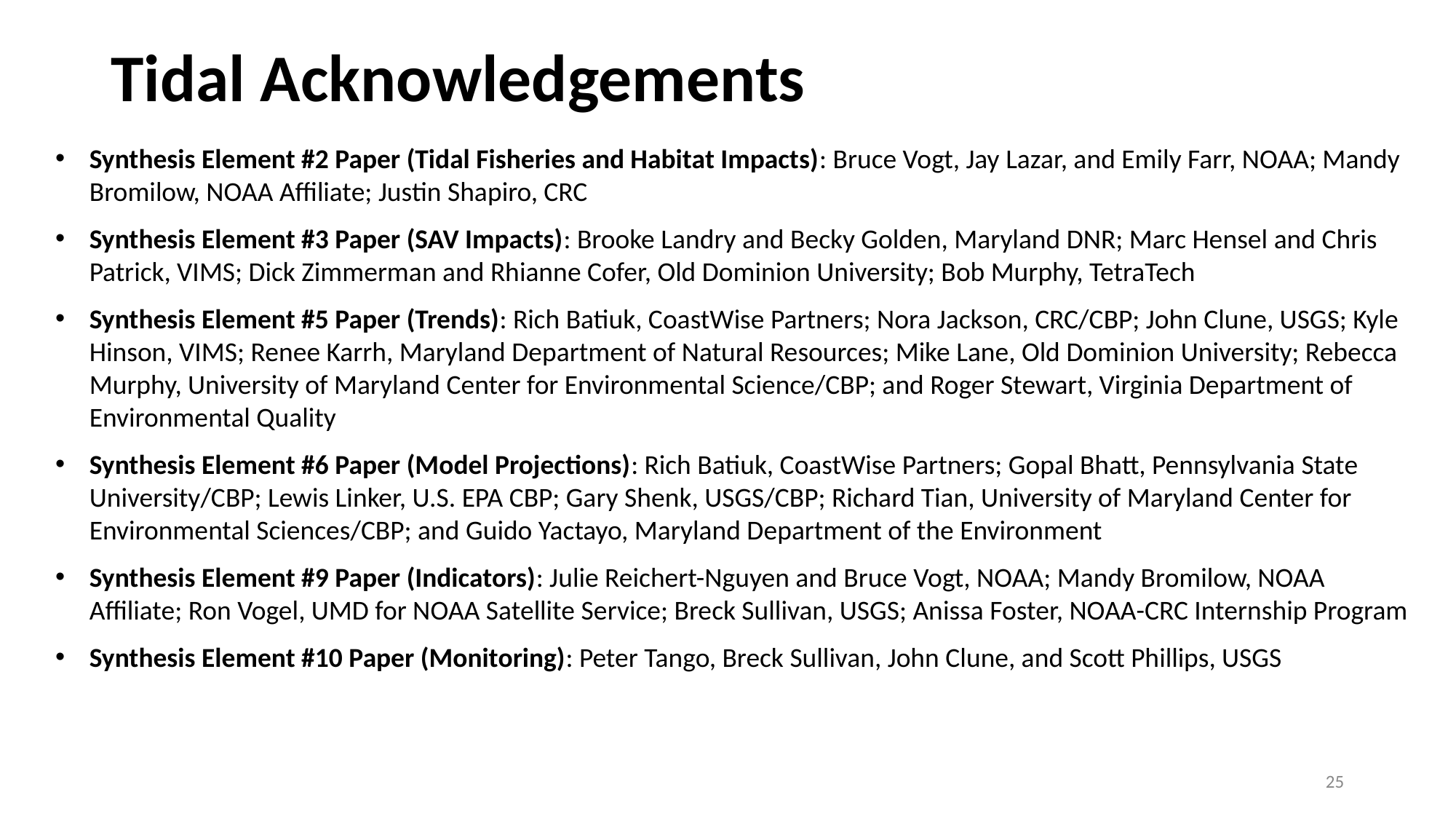

# Tidal Acknowledgements
Synthesis Element #2 Paper (Tidal Fisheries and Habitat Impacts): Bruce Vogt, Jay Lazar, and Emily Farr, NOAA; Mandy Bromilow, NOAA Affiliate; Justin Shapiro, CRC

Synthesis Element #3 Paper (SAV Impacts): Brooke Landry and Becky Golden, Maryland DNR; Marc Hensel and Chris Patrick, VIMS; Dick Zimmerman and Rhianne Cofer, Old Dominion University; Bob Murphy, TetraTech

Synthesis Element #5 Paper (Trends): Rich Batiuk, CoastWise Partners; Nora Jackson, CRC/CBP; John Clune, USGS; Kyle Hinson, VIMS; Renee Karrh, Maryland Department of Natural Resources; Mike Lane, Old Dominion University; Rebecca Murphy, University of Maryland Center for Environmental Science/CBP; and Roger Stewart, Virginia Department of Environmental Quality

Synthesis Element #6 Paper (Model Projections): Rich Batiuk, CoastWise Partners; Gopal Bhatt, Pennsylvania State University/CBP; Lewis Linker, U.S. EPA CBP; Gary Shenk, USGS/CBP; Richard Tian, University of Maryland Center for Environmental Sciences/CBP; and Guido Yactayo, Maryland Department of the Environment

Synthesis Element #9 Paper (Indicators): Julie Reichert-Nguyen and Bruce Vogt, NOAA; Mandy Bromilow, NOAA Affiliate; Ron Vogel, UMD for NOAA Satellite Service; Breck Sullivan, USGS; Anissa Foster, NOAA-CRC Internship Program

Synthesis Element #10 Paper (Monitoring): Peter Tango, Breck Sullivan, John Clune, and Scott Phillips, USGS
25